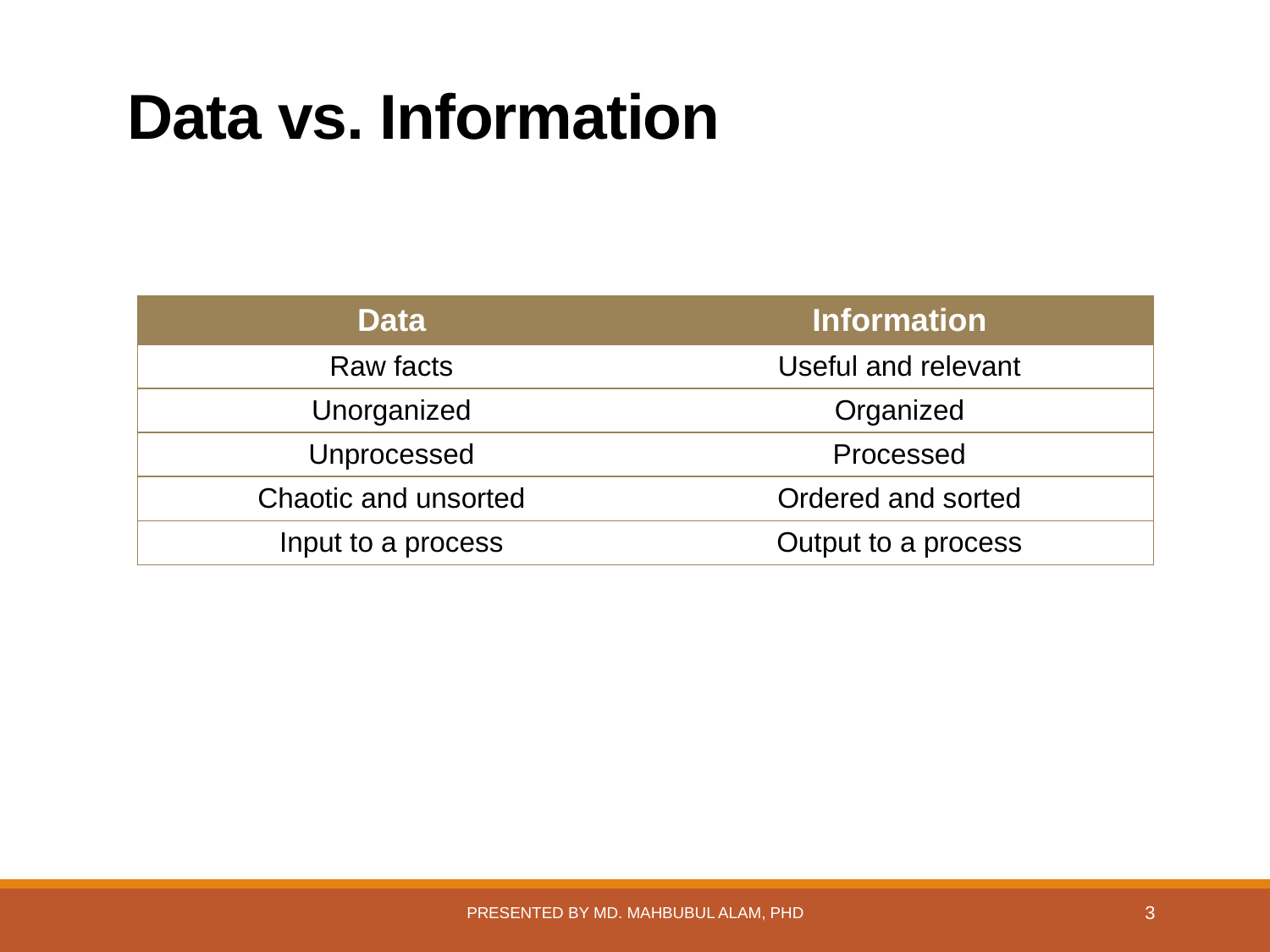

# Data vs. Information
| Data | Information |
| --- | --- |
| Raw facts | Useful and relevant |
| Unorganized | Organized |
| Unprocessed | Processed |
| Chaotic and unsorted | Ordered and sorted |
| Input to a process | Output to a process |
Presented by Md. Mahbubul Alam, PhD
3